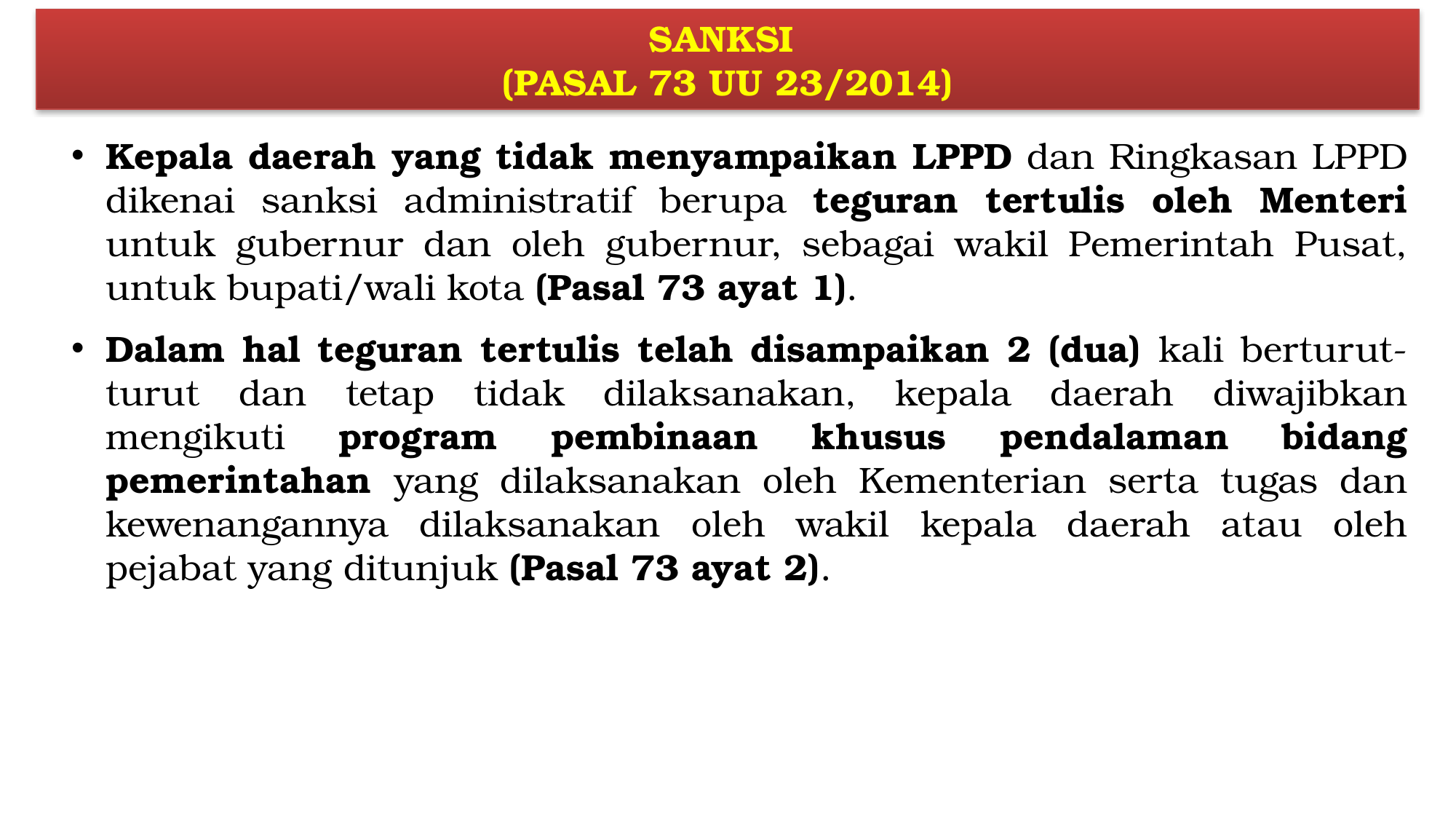

SANKSI
(Pasal 73 UU 23/2014)
Kepala daerah yang tidak menyampaikan LPPD dan Ringkasan LPPD dikenai sanksi administratif berupa teguran tertulis oleh Menteri untuk gubernur dan oleh gubernur, sebagai wakil Pemerintah Pusat, untuk bupati/wali kota (Pasal 73 ayat 1).
Dalam hal teguran tertulis telah disampaikan 2 (dua) kali berturut-turut dan tetap tidak dilaksanakan, kepala daerah diwajibkan mengikuti program pembinaan khusus pendalaman bidang pemerintahan yang dilaksanakan oleh Kementerian serta tugas dan kewenangannya dilaksanakan oleh wakil kepala daerah atau oleh pejabat yang ditunjuk (Pasal 73 ayat 2).